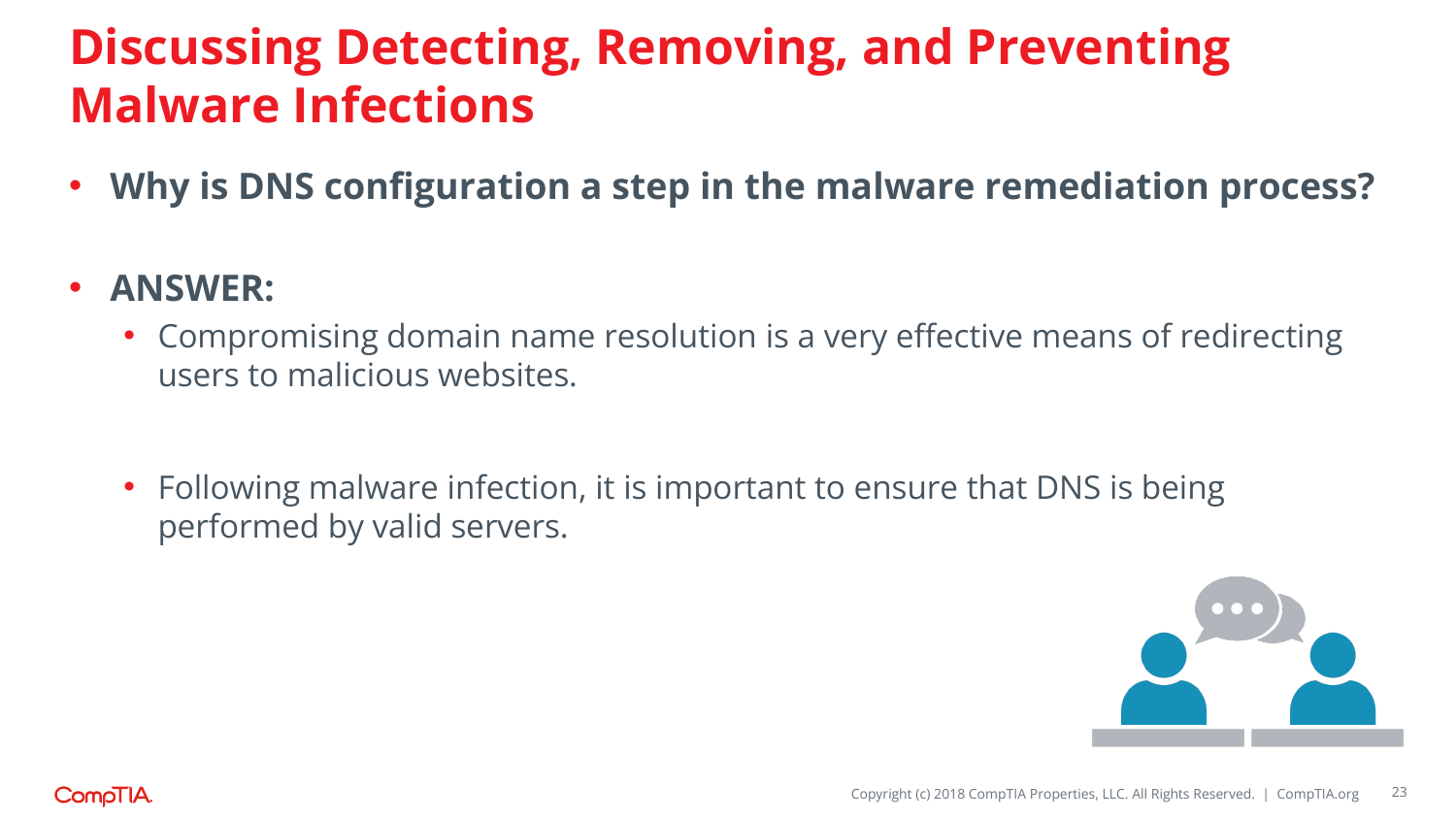

# Discussing Detecting, Removing, and Preventing Malware Infections
Why is DNS configuration a step in the malware remediation process?

ANSWER:
Compromising domain name resolution is a very effective means of redirecting users to malicious websites.

Following malware infection, it is important to ensure that DNS is being performed by valid servers.

23